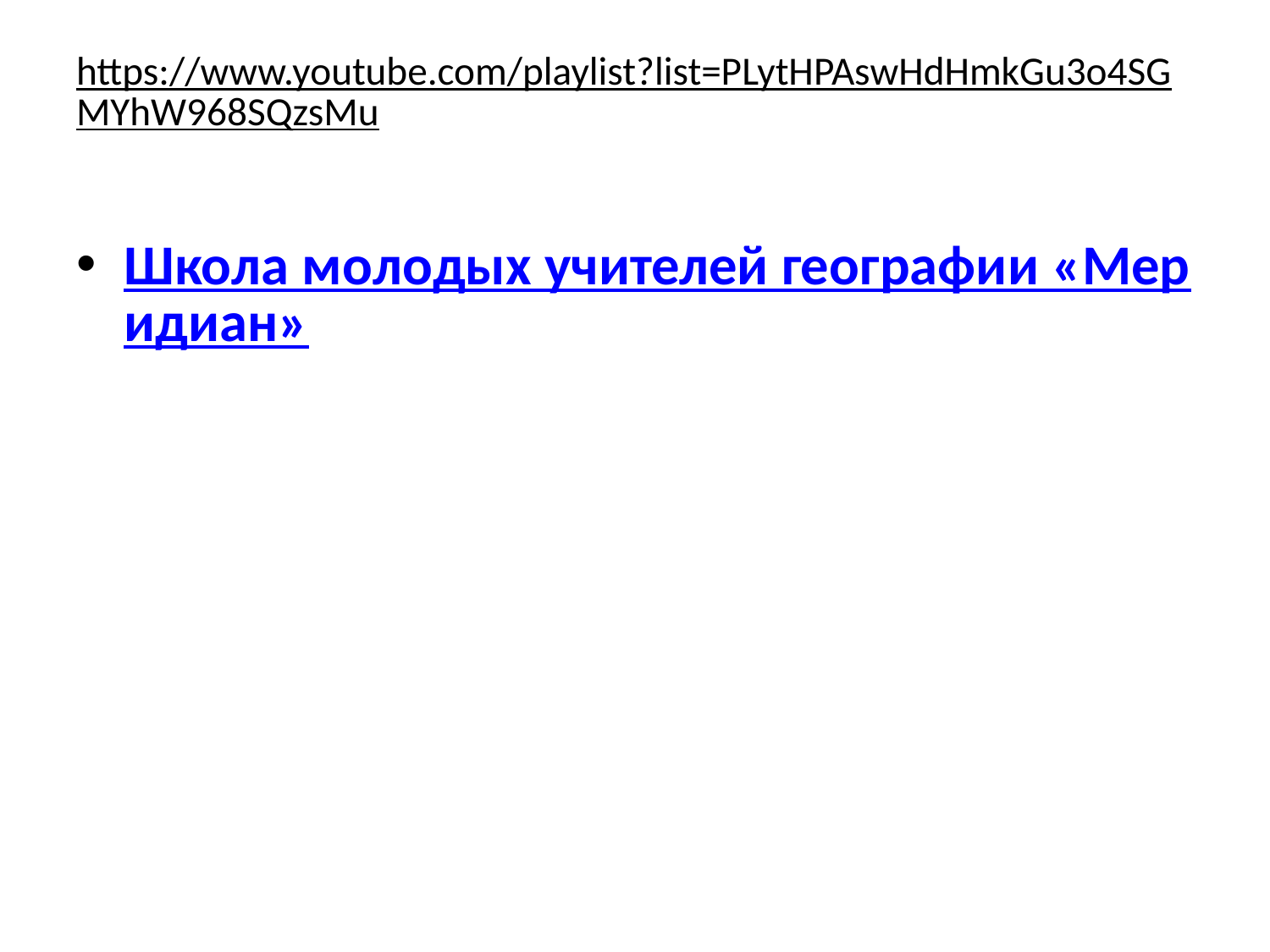

# https://www.youtube.com/playlist?list=PLytHPAswHdHmkGu3o4SGMYhW968SQzsMu
Школа молодых учителей географии «Меридиан»